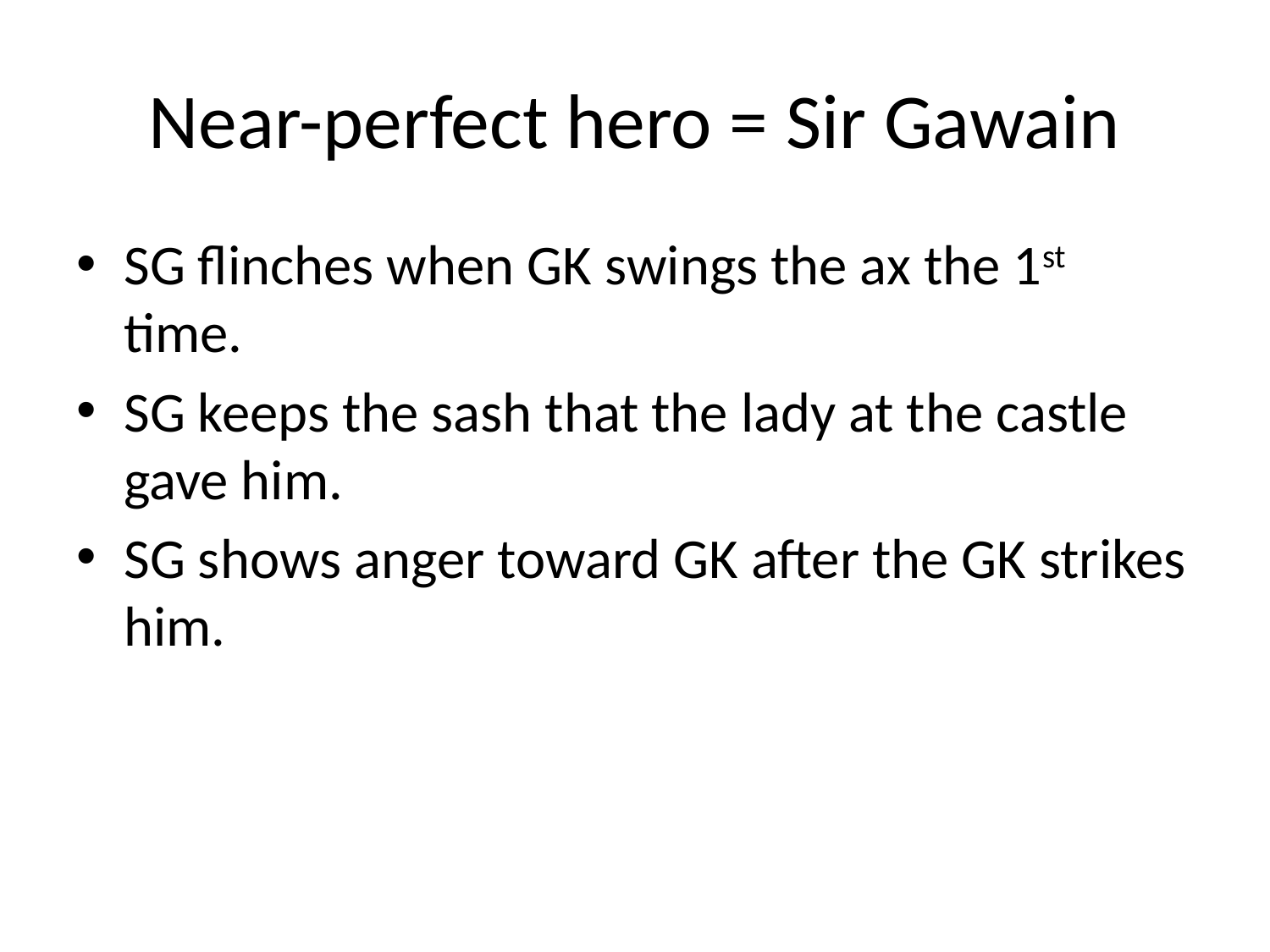

# Near-perfect hero = Sir Gawain
SG flinches when GK swings the ax the 1st time.
SG keeps the sash that the lady at the castle gave him.
SG shows anger toward GK after the GK strikes him.